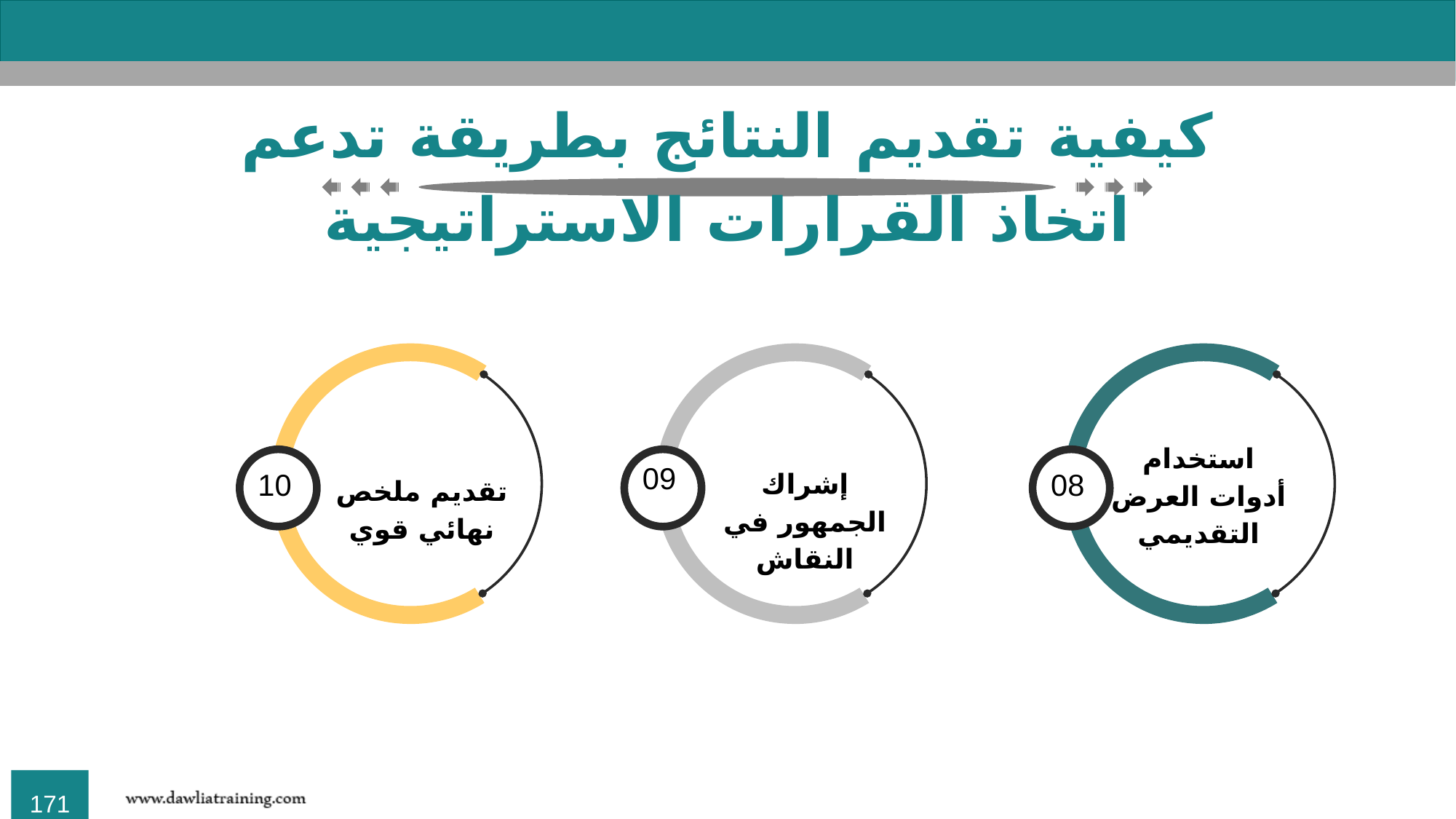

كيفية تقديم النتائج بطريقة تدعم اتخاذ القرارات الاستراتيجية

10
تقديم ملخص نهائي قوي

09
إشراك الجمهور في النقاش

08
استخدام أدوات العرض التقديمي